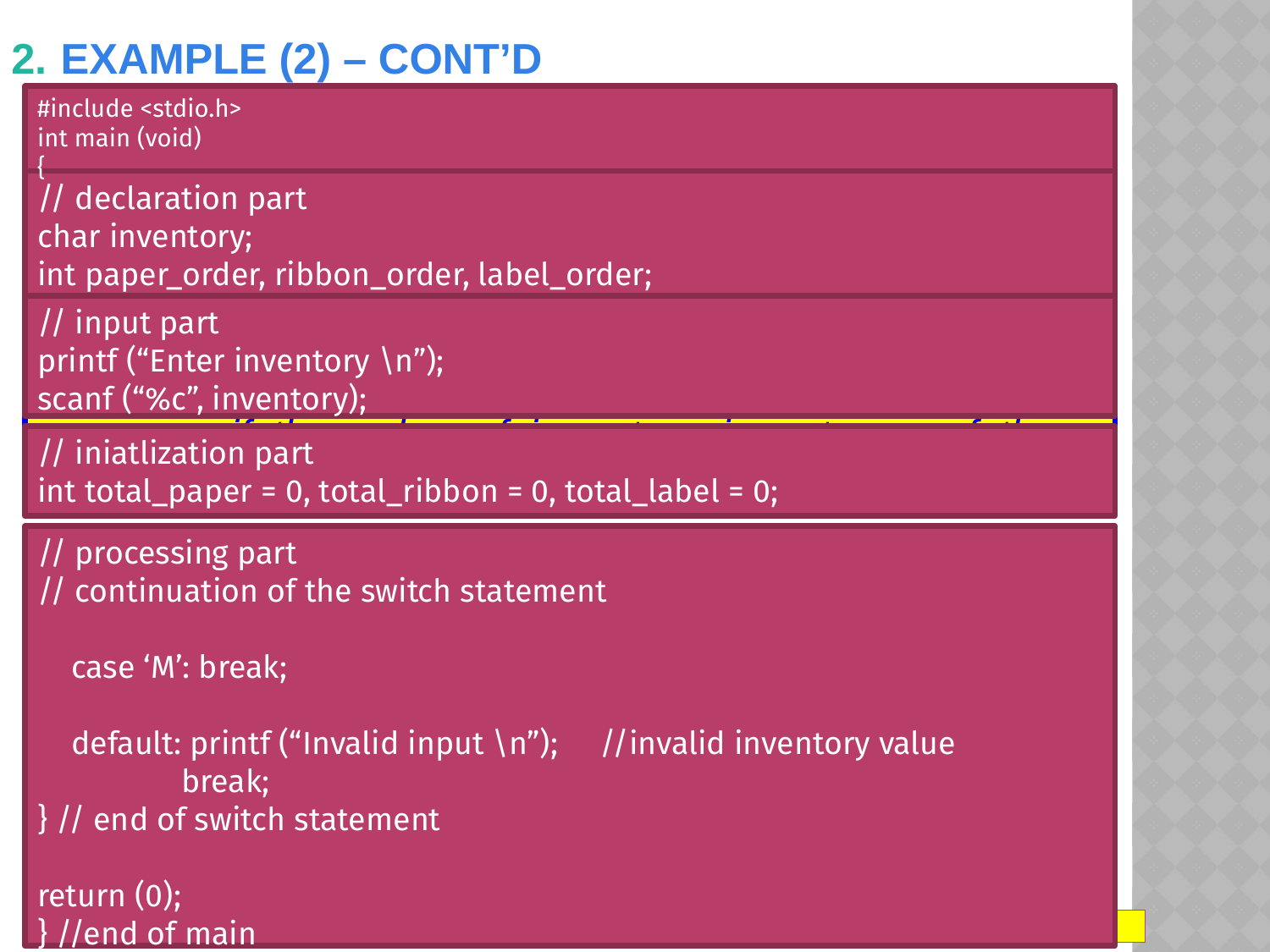

# 2. Example (2) – cont’d
#include <stdio.h>
int main (void)
{
Write a complete program to select an operation based on the value of inventory. Increment total_paper by paper_order if inventory is ‘B’ or ‘C’; increment total_ribbon by ribbon_order if inventory is ‘E’, ‘F’, or ‘D’; increment total_label by label_order if inventory is ‘A’ or ‘X’. Do nothing if inventory is ‘M’. Display an error message if the value of inventory is not one of these eight letters.
// declaration part
char inventory;
int paper_order, ribbon_order, label_order;
// input part
printf (“Enter inventory \n”);
scanf (“%c”, inventory);
// iniatlization part
int total_paper = 0, total_ribbon = 0, total_label = 0;
// processing part
// continuation of the switch statement

    case ‘M’: break;

    default: printf (“Invalid input \n”);     //invalid inventory value
                 break;
} // end of switch statement

return (0);
} //end of main
Dr. Soha S. Zaghloul			18